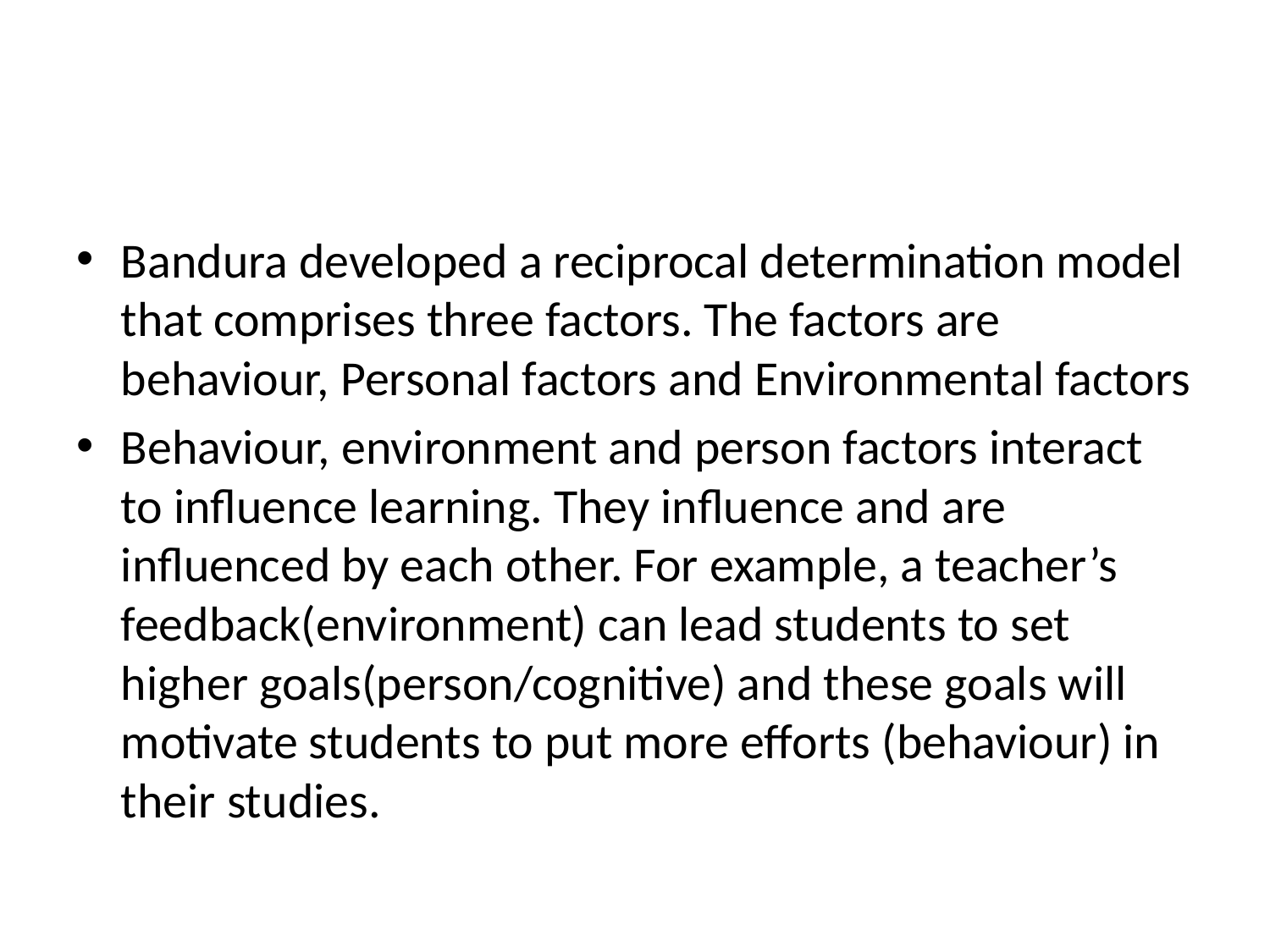

Bandura developed a reciprocal determination model that comprises three factors. The factors are behaviour, Personal factors and Environmental factors
Behaviour, environment and person factors interact to influence learning. They influence and are influenced by each other. For example, a teacher’s feedback(environment) can lead students to set higher goals(person/cognitive) and these goals will motivate students to put more efforts (behaviour) in their studies.